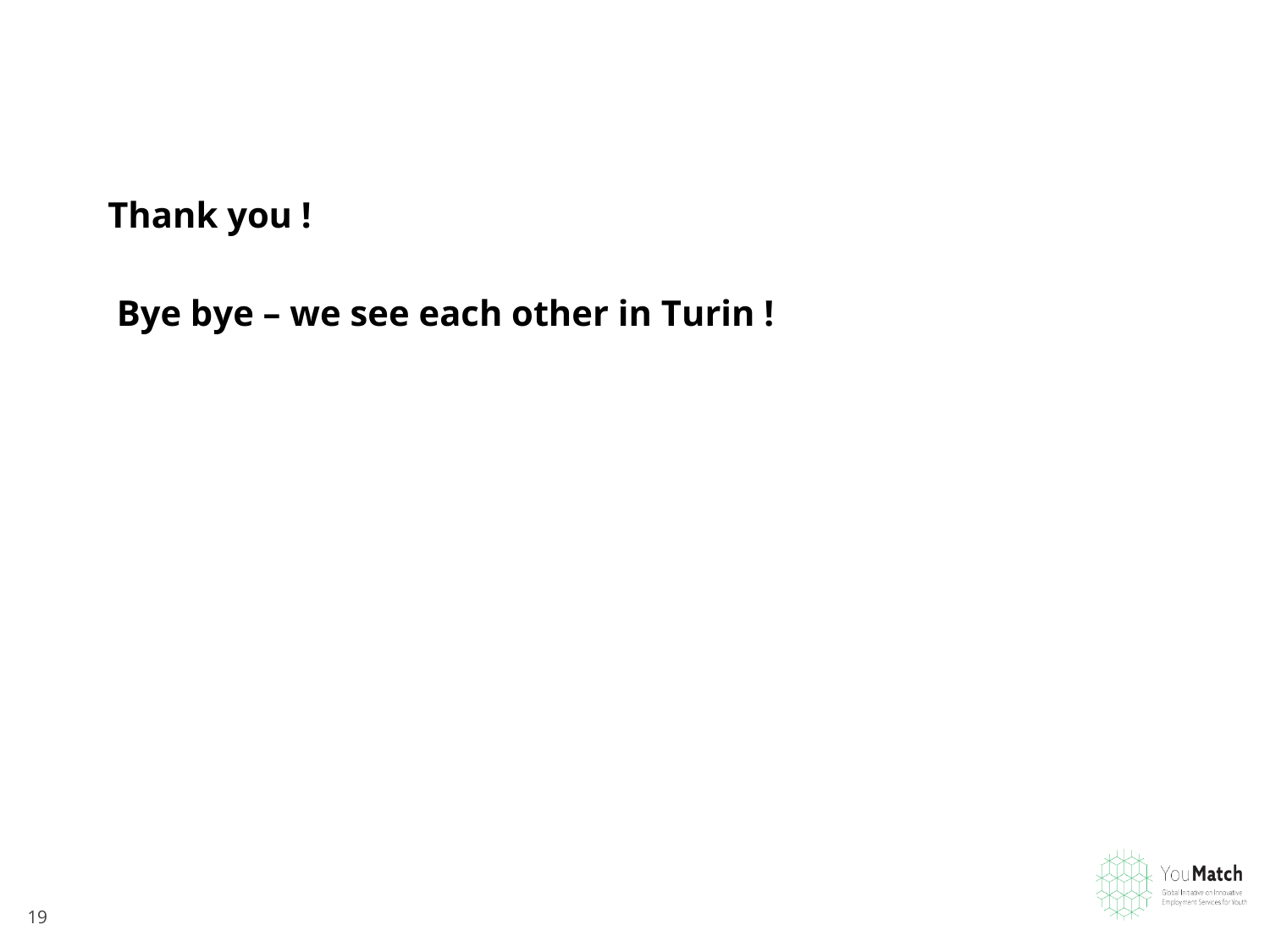

Thank you !

 Bye bye – we see each other in Turin !

19